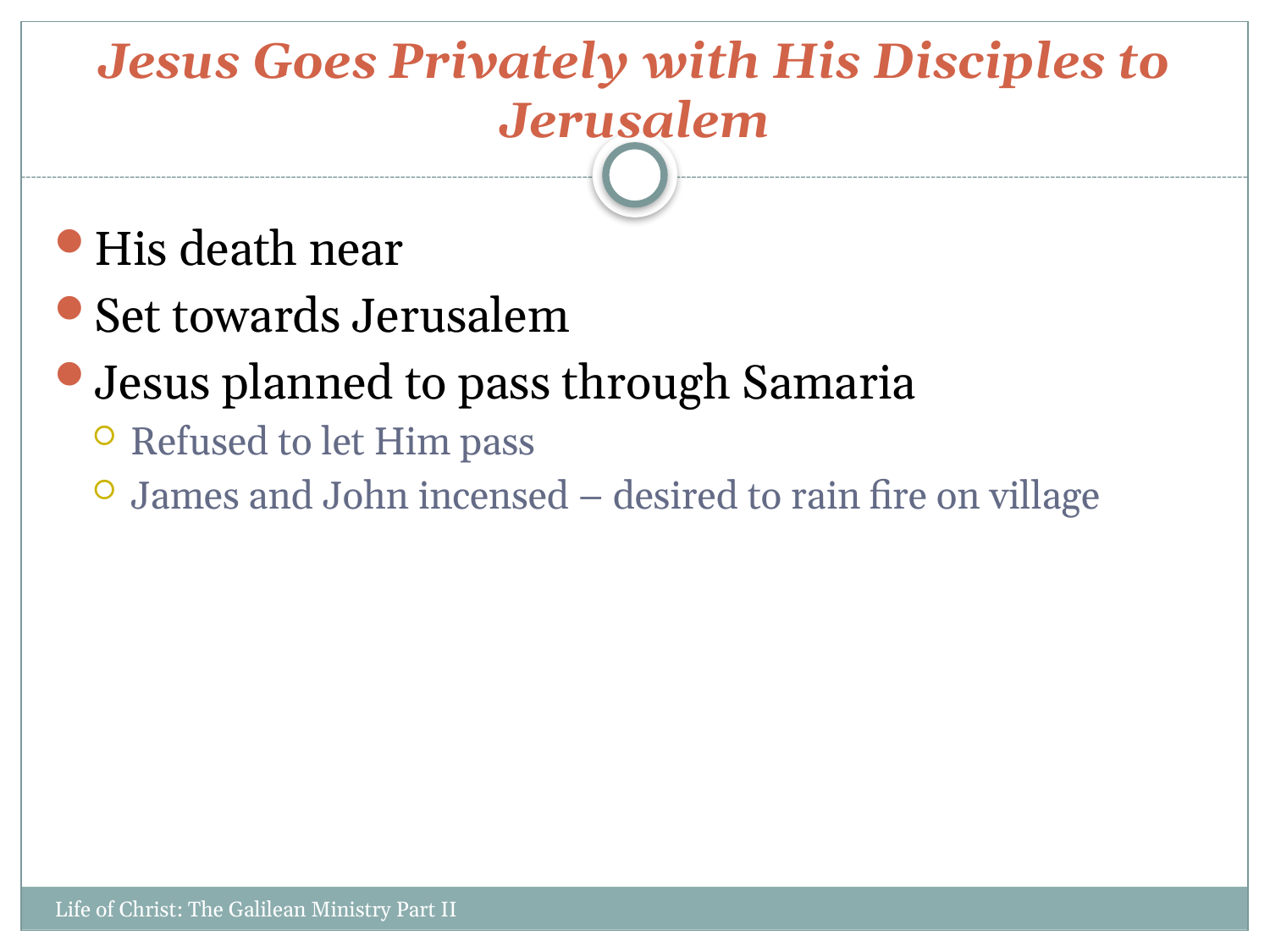

# Jesus Goes Privately with His Disciples to Jerusalem
His death near
Set towards Jerusalem
Jesus planned to pass through Samaria
Refused to let Him pass
James and John incensed – desired to rain fire on village

Life of Christ: The Galilean Ministry Part II